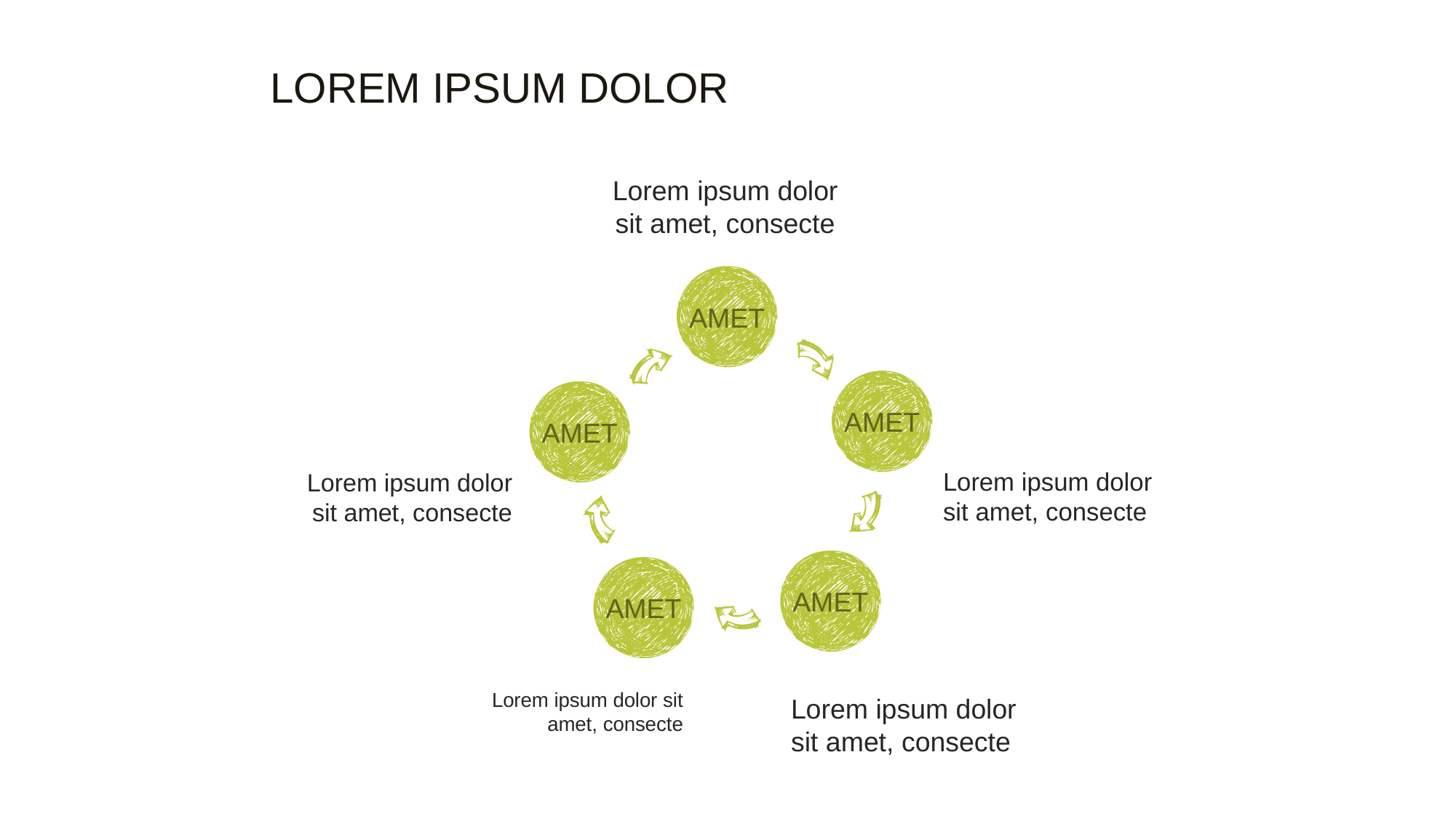

LOREM IPSUM DOLOR
Lorem ipsum dolor sit amet, consecte
AMET

AMET
AMET
Lorem ipsum dolor sit amet, consecte
Lorem ipsum dolor sit amet, consecte

AMET
AMET

Lorem ipsum dolor sit amet, consecte
Lorem ipsum dolor sit amet, consecte